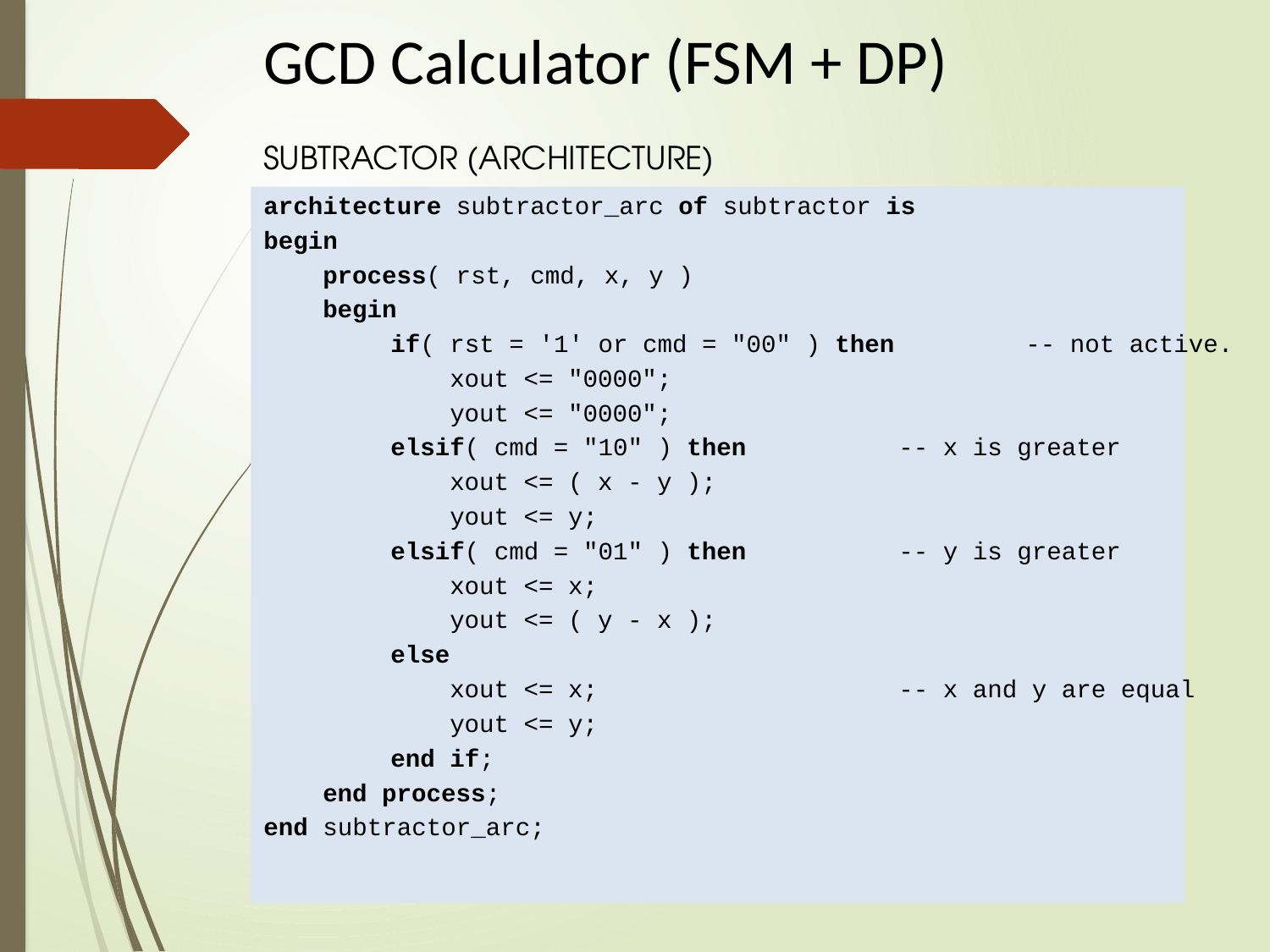

# GCD Calculator (FSM + DP)
SUBTRACTOR (ARCHITECTURE)
architecture subtractor_arc of subtractor is
begin
    process( rst, cmd, x, y )
    begin
	if( rst = '1' or cmd = "00" ) then 	-- not active.
	    xout <= "0000";
	    yout <= "0000";
	elsif( cmd = "10" ) then 		-- x is greater
	    xout <= ( x - y );
	    yout <= y;
	elsif( cmd = "01" ) then 		-- y is greater
	    xout <= x;
	    yout <= ( y - x );
	else
	    xout <= x;  			-- x and y are equal
	    yout <= y;
	end if;
    end process;
end subtractor_arc;